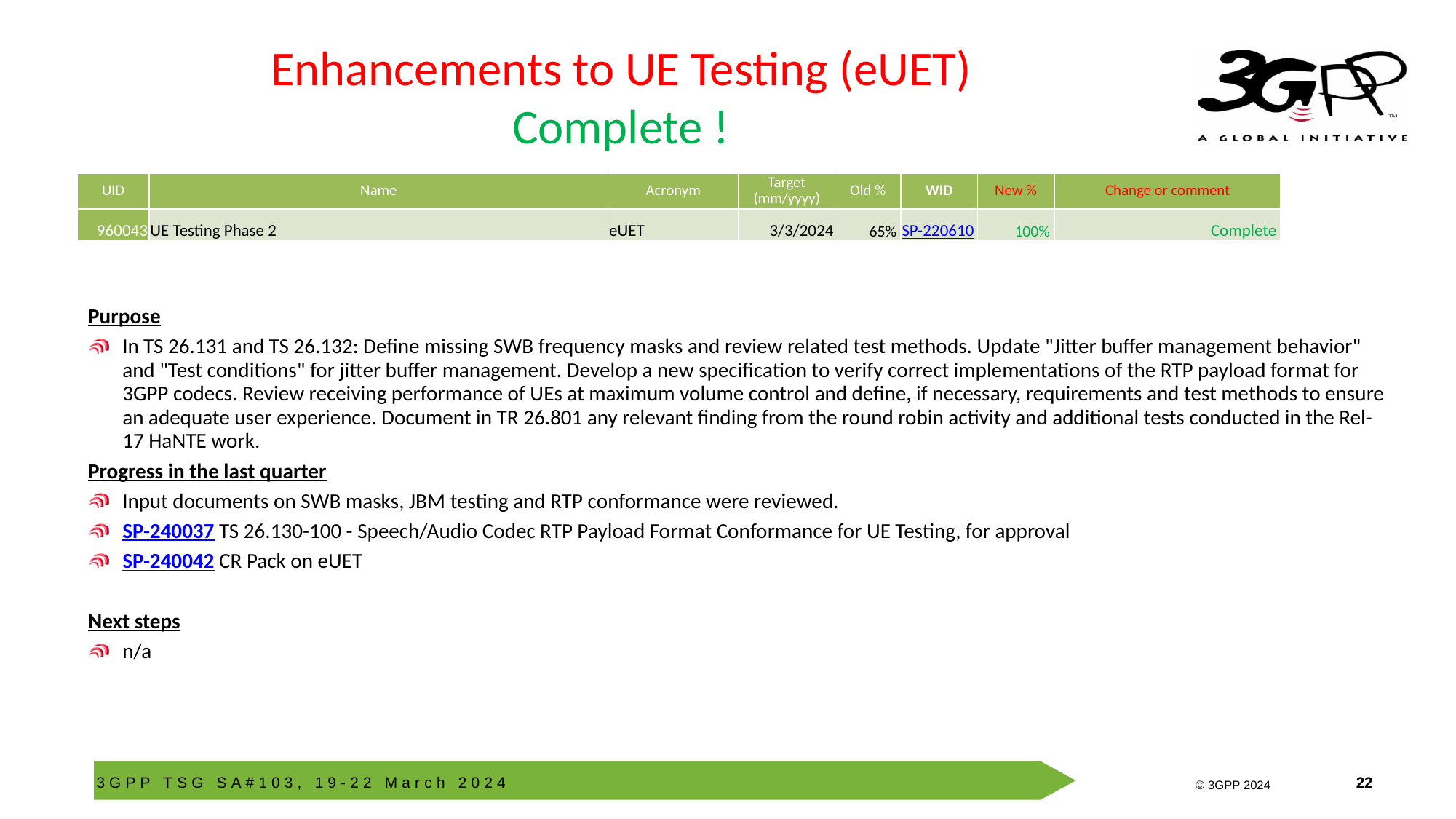

# Enhancements to UE Testing (eUET) Complete !
| UID | Name | Acronym | Target (mm/yyyy) | Old % | WID | New % | Change or comment |
| --- | --- | --- | --- | --- | --- | --- | --- |
| 960043 | UE Testing Phase 2 | eUET | 3/3/2024 | 65% | SP-220610 | 100% | Complete |
Purpose
In TS 26.131 and TS 26.132: Define missing SWB frequency masks and review related test methods. Update "Jitter buffer management behavior" and "Test conditions" for jitter buffer management. Develop a new specification to verify correct implementations of the RTP payload format for 3GPP codecs. Review receiving performance of UEs at maximum volume control and define, if necessary, requirements and test methods to ensure an adequate user experience. Document in TR 26.801 any relevant finding from the round robin activity and additional tests conducted in the Rel-17 HaNTE work.
Progress in the last quarter
Input documents on SWB masks, JBM testing and RTP conformance were reviewed.
SP-240037 TS 26.130-100 - Speech/Audio Codec RTP Payload Format Conformance for UE Testing, for approval
SP-240042 CR Pack on eUET

Next steps
n/a